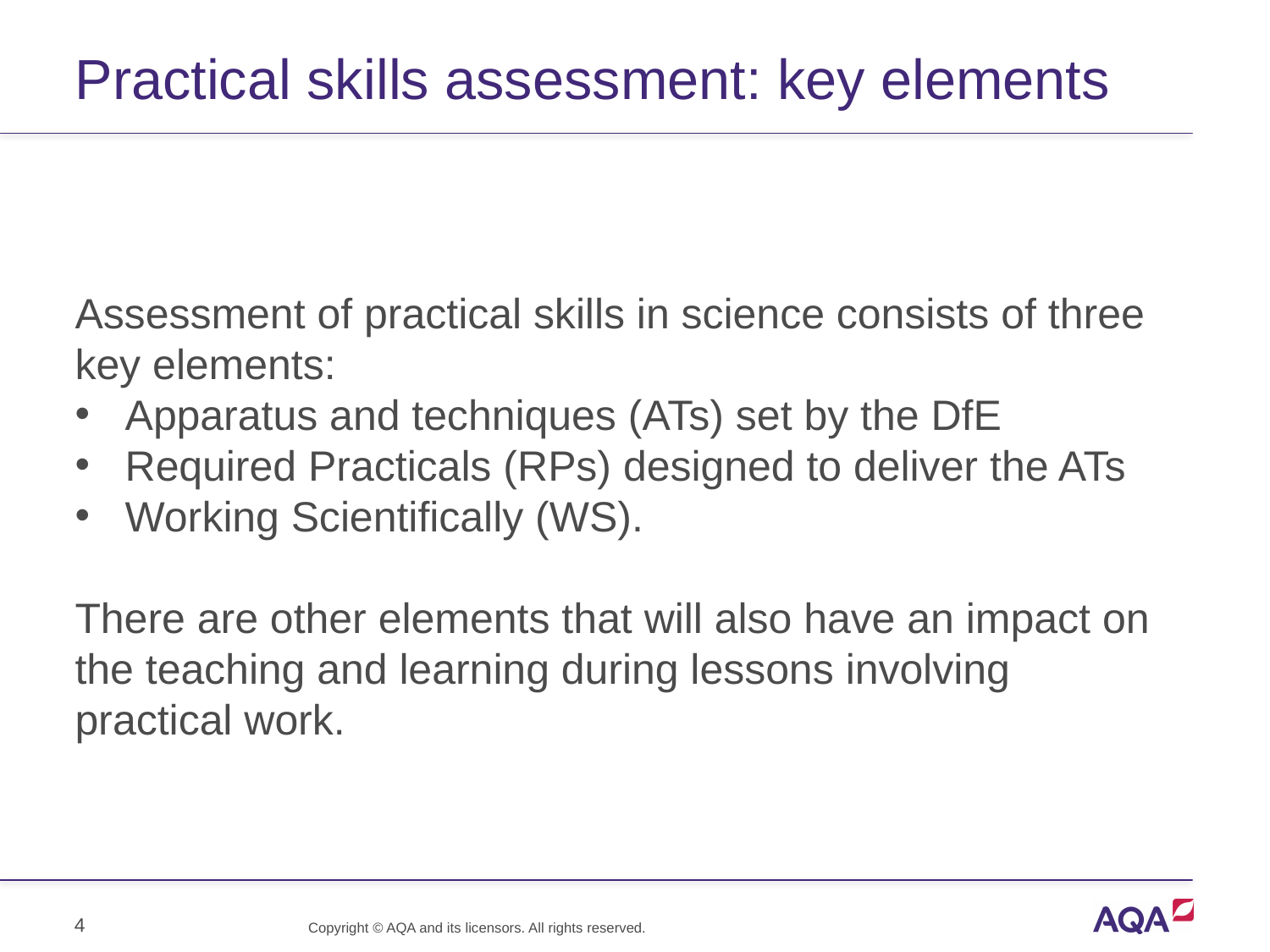

# Practical skills assessment: key elements
Assessment of practical skills in science consists of three key elements:
Apparatus and techniques (ATs) set by the DfE
Required Practicals (RPs) designed to deliver the ATs
Working Scientifically (WS).
There are other elements that will also have an impact on the teaching and learning during lessons involving practical work.

4
Copyright © AQA and its licensors. All rights reserved.